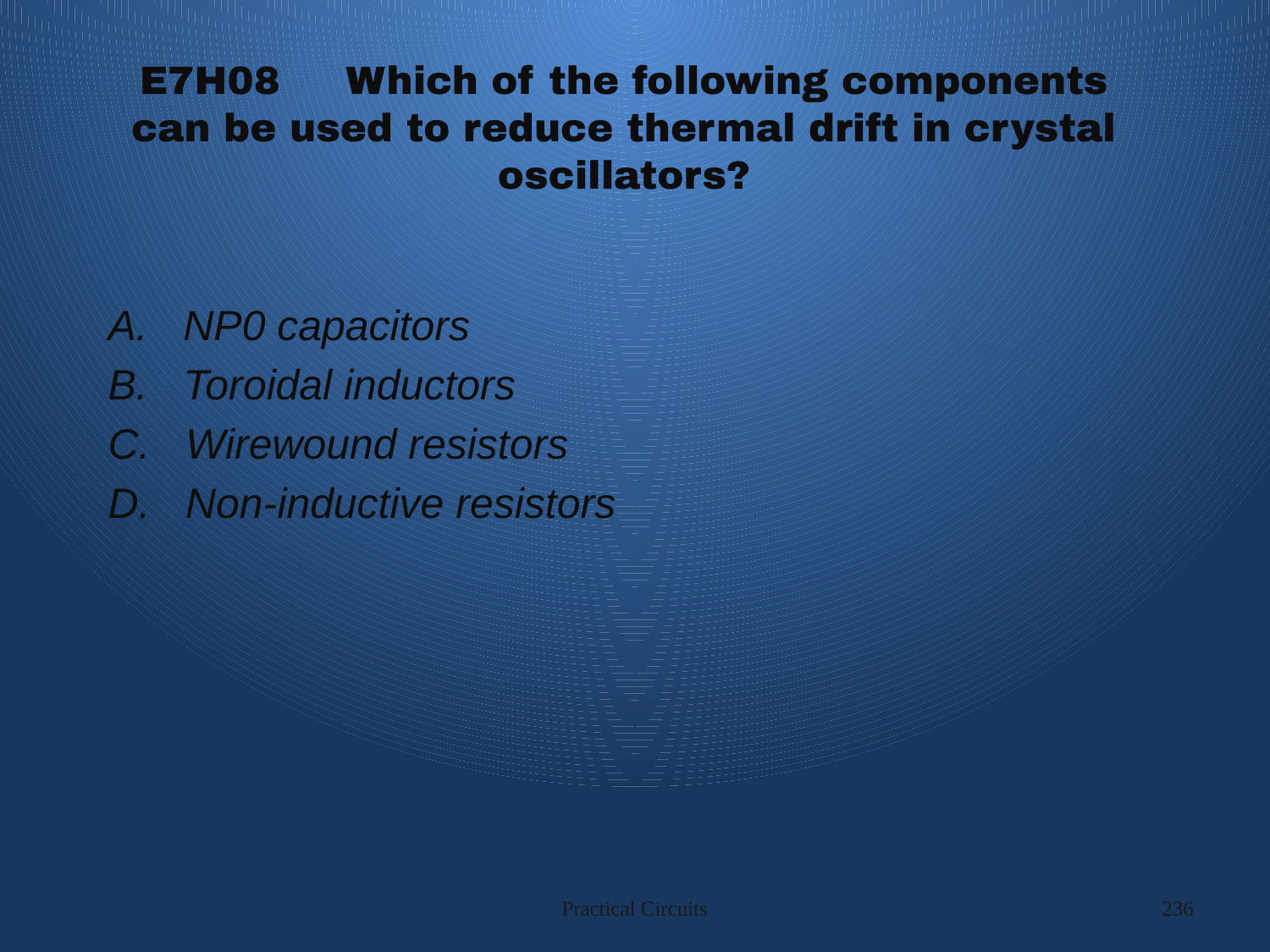

# E7H08     Which of the following components can be used to reduce thermal drift in crystal oscillators?

A.   NP0 capacitors
B.   Toroidal inductors
C.   Wirewound resistors
D.   Non-inductive resistors
Practical Circuits
236